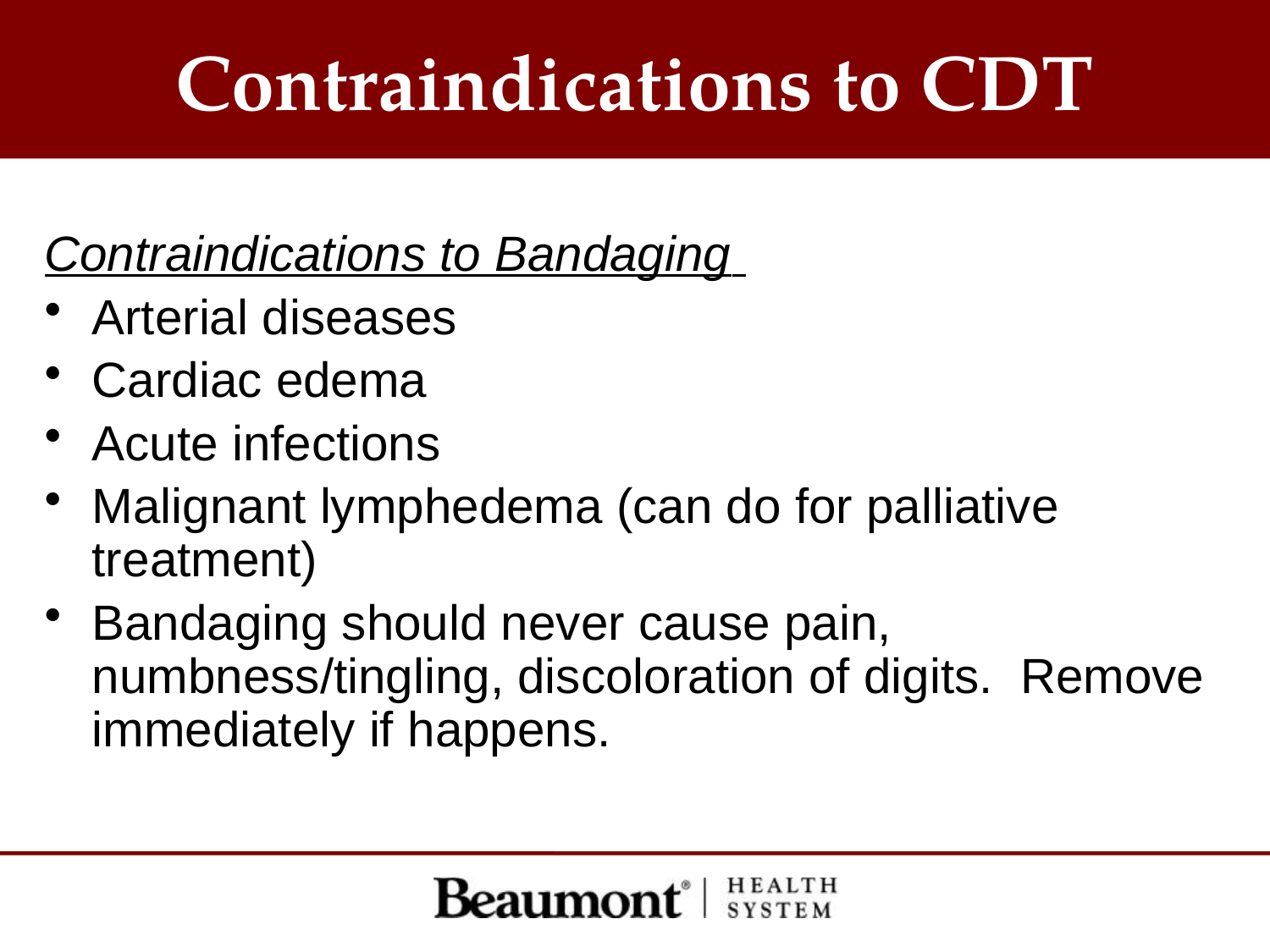

# Contraindications to CDT
Contraindications to Bandaging
Arterial diseases
Cardiac edema
Acute infections
Malignant lymphedema (can do for palliative treatment)
Bandaging should never cause pain, numbness/tingling, discoloration of digits.  Remove immediately if happens.